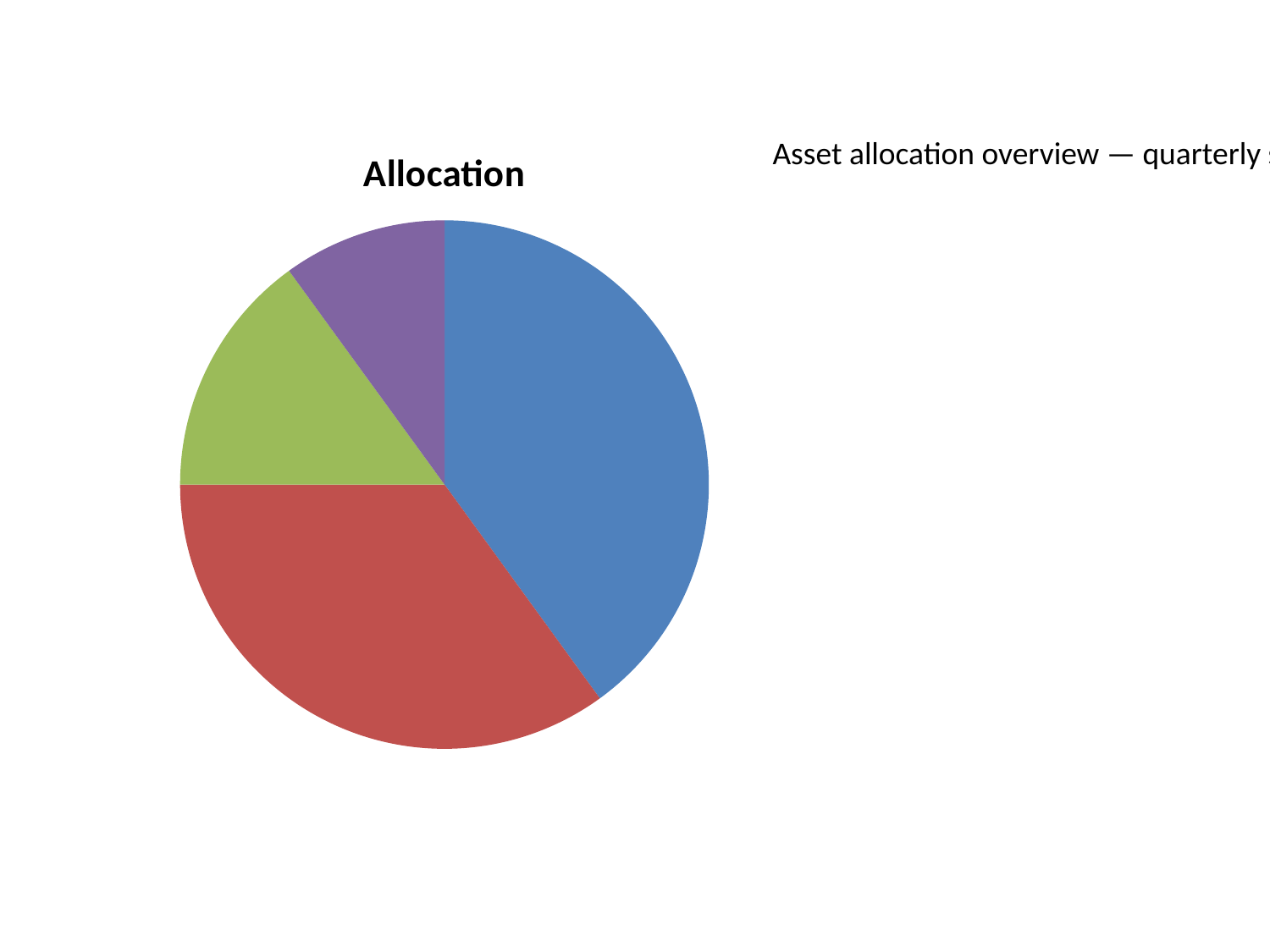

### Chart

| Category | Allocation |
|---|---|
| Equity | 40.0 |
| Bond | 35.0 |
| Cash | 15.0 |
| Alt | 10.0 |
Asset allocation overview — quarterly snapshot